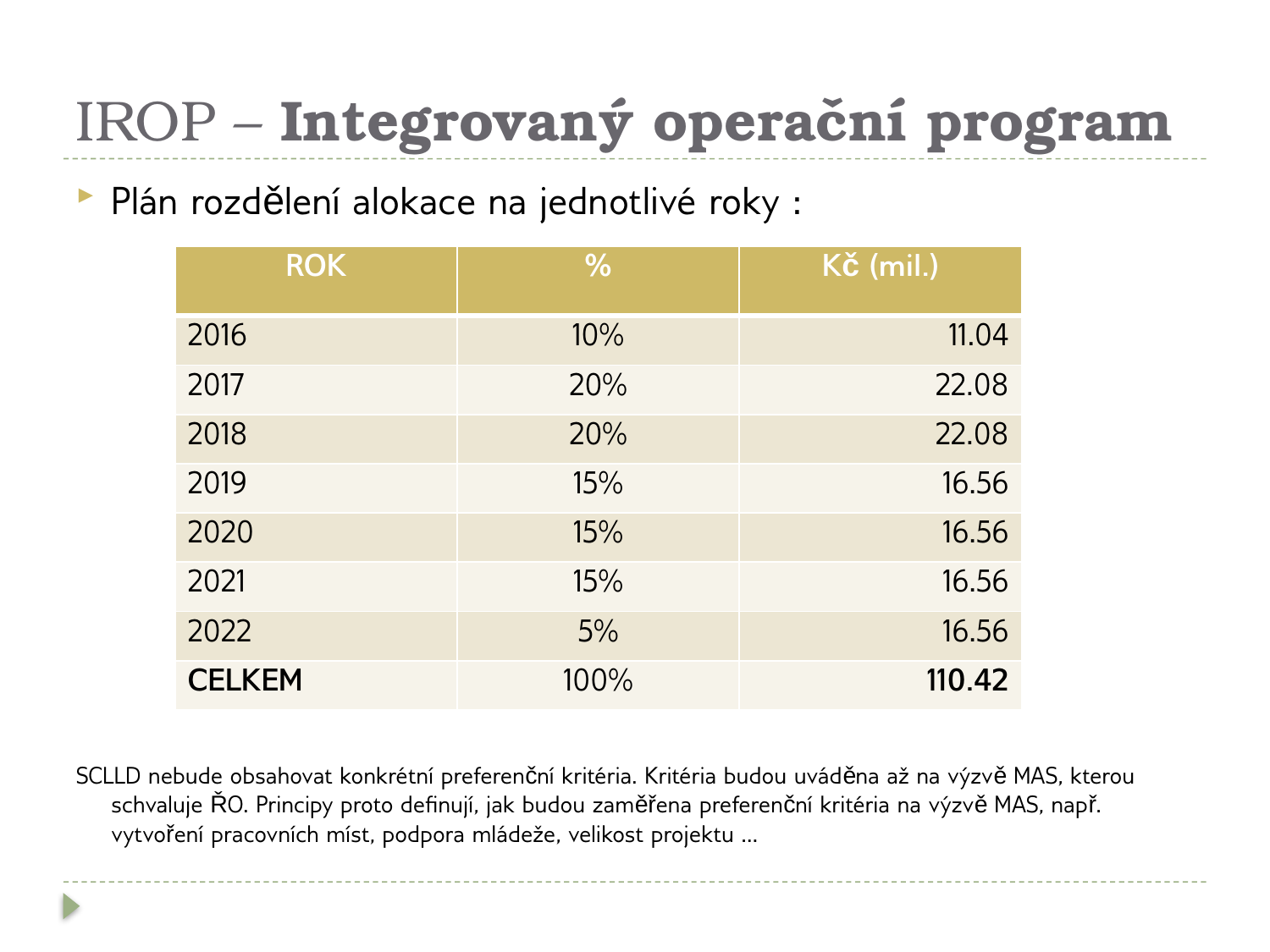

# IROP – Integrovaný operační program
Plán rozdělení alokace na jednotlivé roky :

SCLLD nebude obsahovat konkrétní preferenční kritéria. Kritéria budou uváděna až na výzvě MAS, kterou schvaluje ŘO. Principy proto definují, jak budou zaměřena preferenční kritéria na výzvě MAS, např. vytvoření pracovních míst, podpora mládeže, velikost projektu …

| ROK | % | Kč (mil.) |
| --- | --- | --- |
| 2016 | 10% | 11.04 |
| 2017 | 20% | 22.08 |
| 2018 | 20% | 22.08 |
| 2019 | 15% | 16.56 |
| 2020 | 15% | 16.56 |
| 2021 | 15% | 16.56 |
| 2022 | 5% | 16.56 |
| CELKEM | 100% | 110.42 |